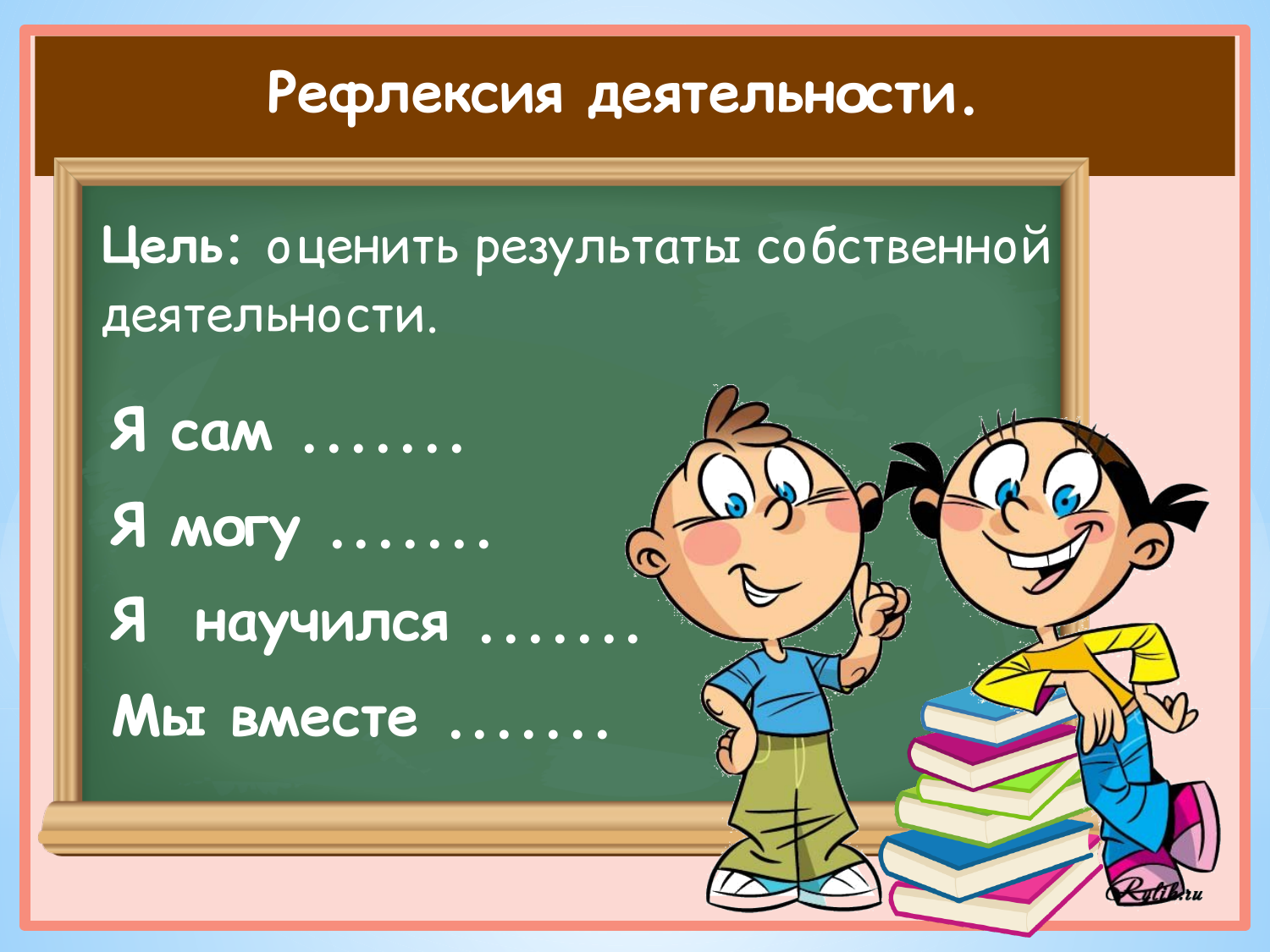

Рефлексия деятельности.
Цель: оценить результаты собственной деятельности.
Я сам .......
Я могу .......
Я  научился .......
Мы вместе .......